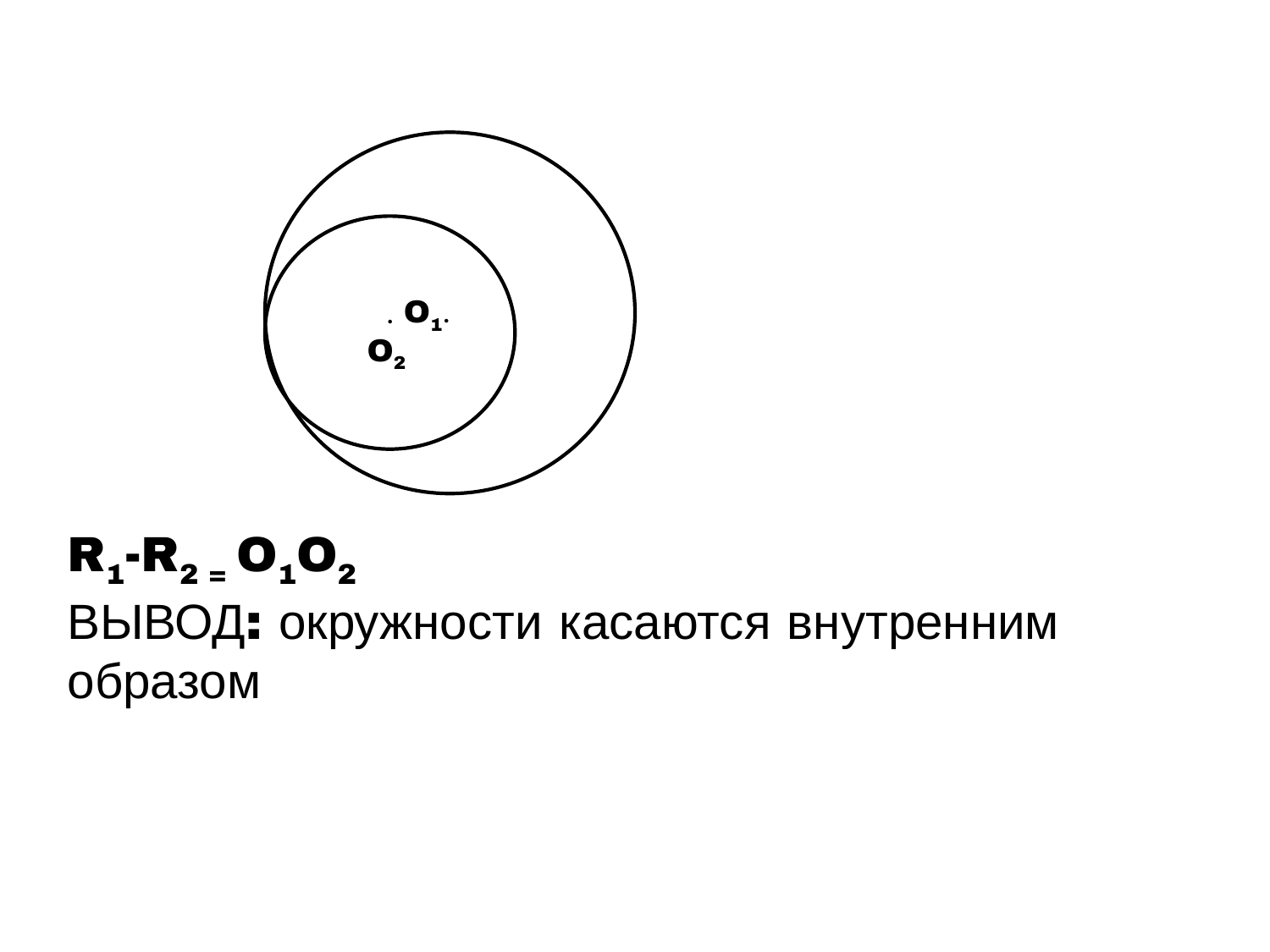

#
          O1.
          .
     O2
R1-R2 = O1O2
ВЫВОД: окружности касаются внутренним образом